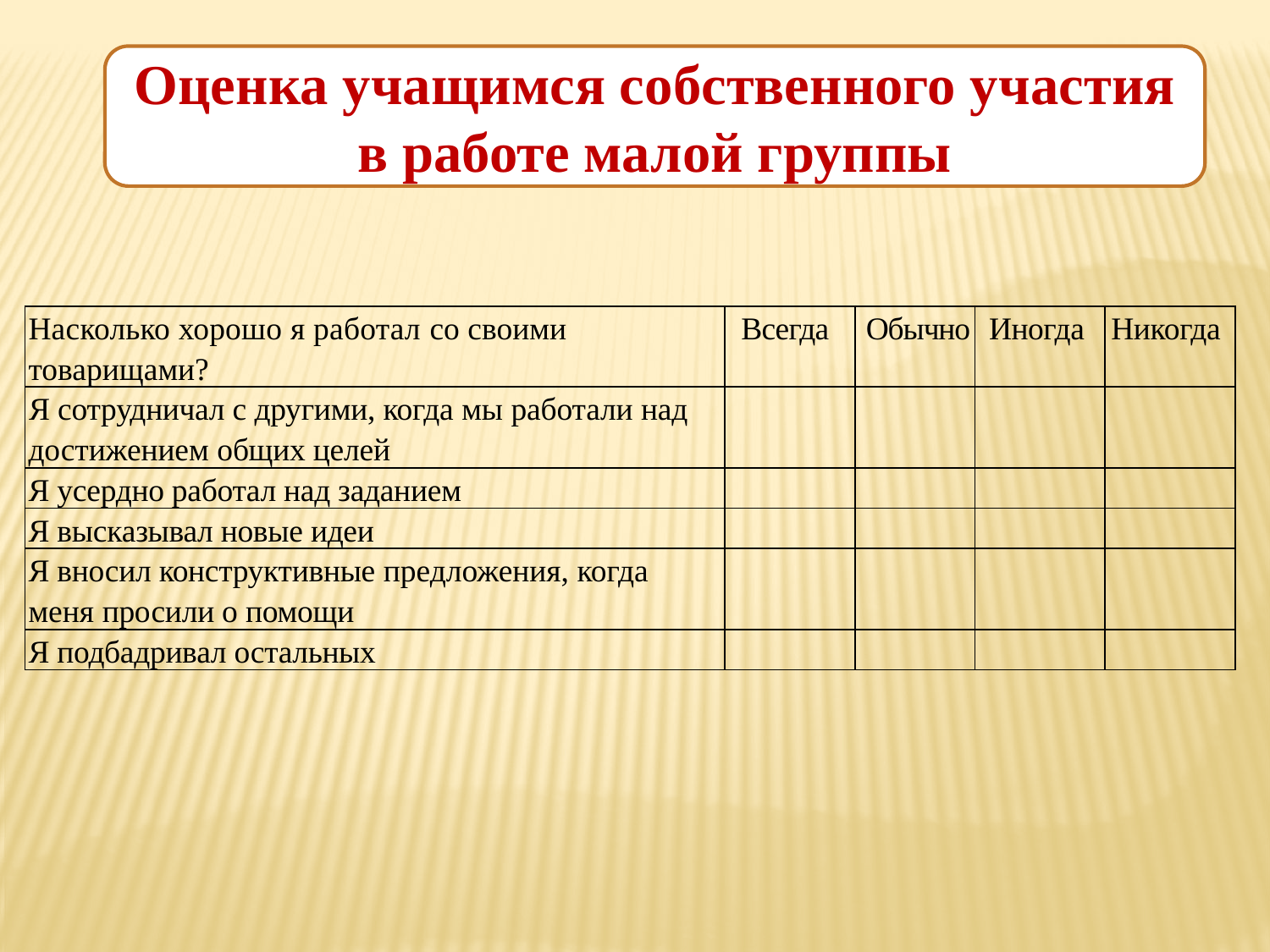

Оценка учащимся собственного участия в работе малой группы
| Насколько хорошо я работал со своими товарищами? | Всегда | Обычно | Иногда | Никогда |
| --- | --- | --- | --- | --- |
| Я сотрудничал с другими, когда мы работали над достижением общих целей |  |  |  |  |
| Я усердно работал над заданием |  |  |  |  |
| Я высказывал новые идеи |  |  |  |  |
| Я вносил конструктивные предложения, когда меня просили о помощи |  |  |  |  |
| Я подбадривал остальных |  |  |  |  |